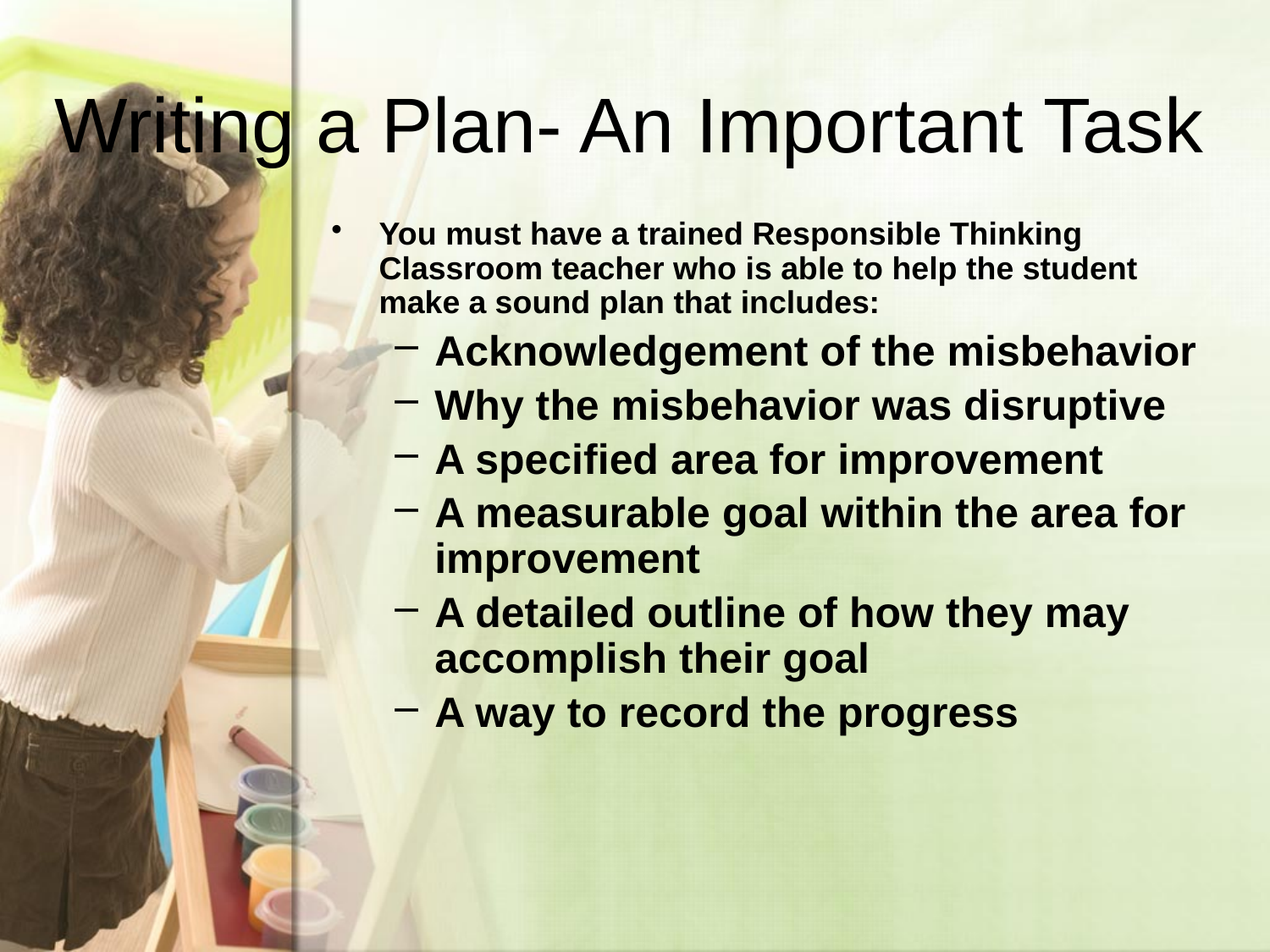

# Writing a Plan- An Important Task
You must have a trained Responsible Thinking Classroom teacher who is able to help the student make a sound plan that includes:
Acknowledgement of the misbehavior
Why the misbehavior was disruptive
A specified area for improvement
A measurable goal within the area for improvement
A detailed outline of how they may accomplish their goal
A way to record the progress